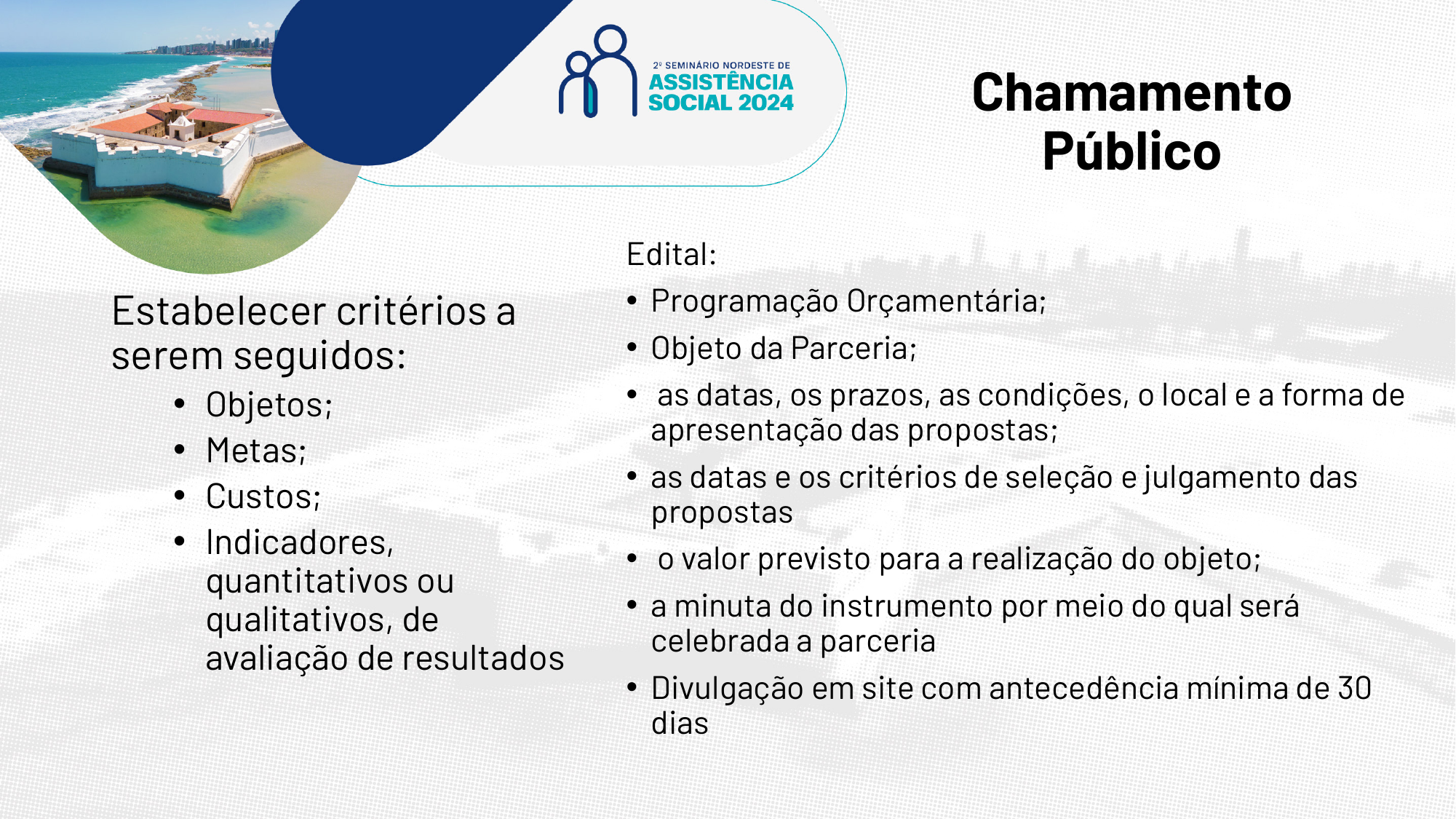

# Chamamento Público
Edital:
Programação Orçamentária;
Objeto da Parceria;
 as datas, os prazos, as condições, o local e a forma de apresentação das propostas;
as datas e os critérios de seleção e julgamento das propostas
 o valor previsto para a realização do objeto;
a minuta do instrumento por meio do qual será celebrada a parceria
Divulgação em site com antecedência mínima de 30 dias
Estabelecer critérios a serem seguidos:
Objetos;
Metas;
Custos;
Indicadores, quantitativos ou qualitativos, de avaliação de resultados